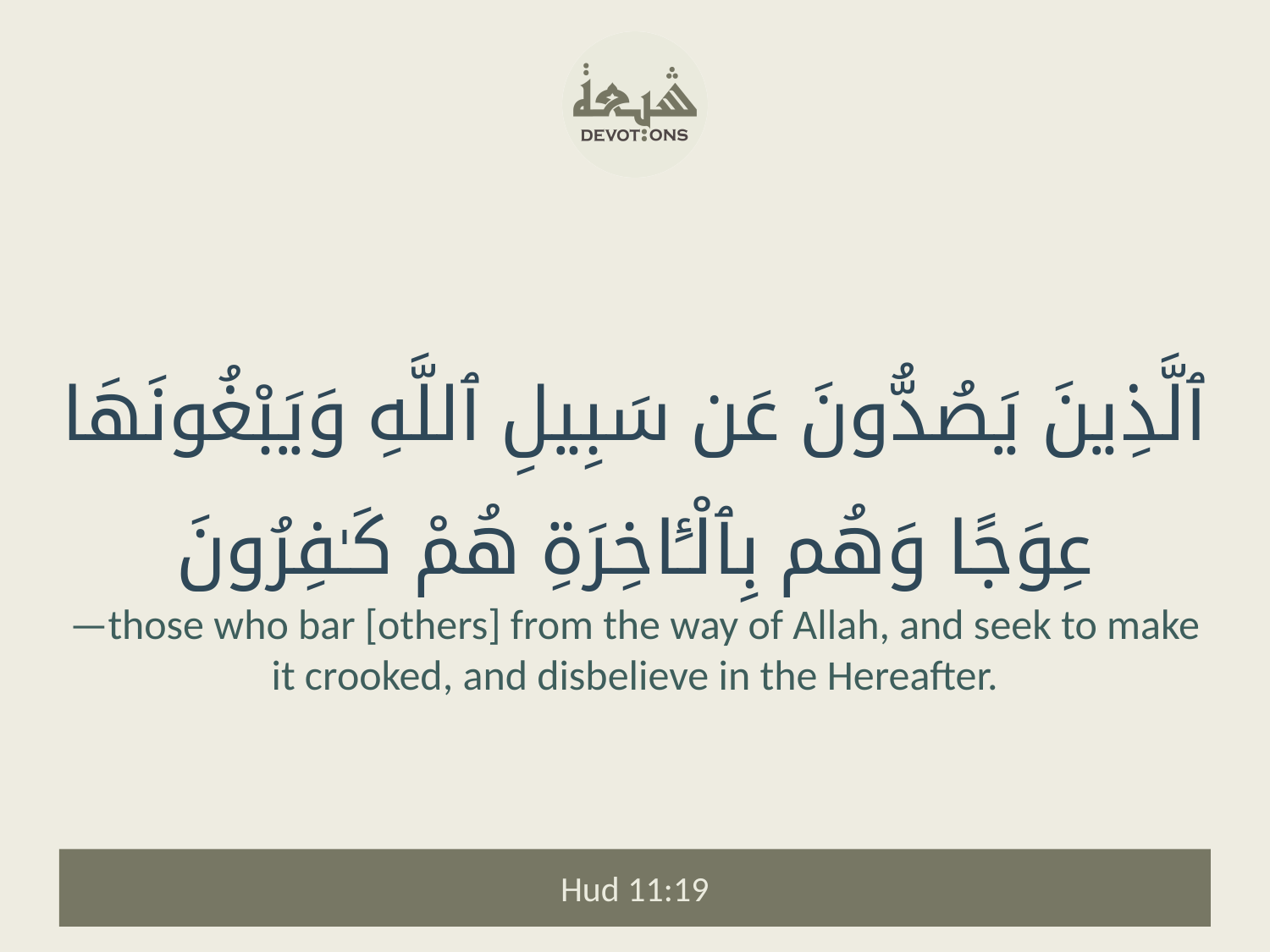

ٱلَّذِينَ يَصُدُّونَ عَن سَبِيلِ ٱللَّهِ وَيَبْغُونَهَا عِوَجًا وَهُم بِٱلْـَٔاخِرَةِ هُمْ كَـٰفِرُونَ
—those who bar [others] from the way of Allah, and seek to make it crooked, and disbelieve in the Hereafter.
Hud 11:19